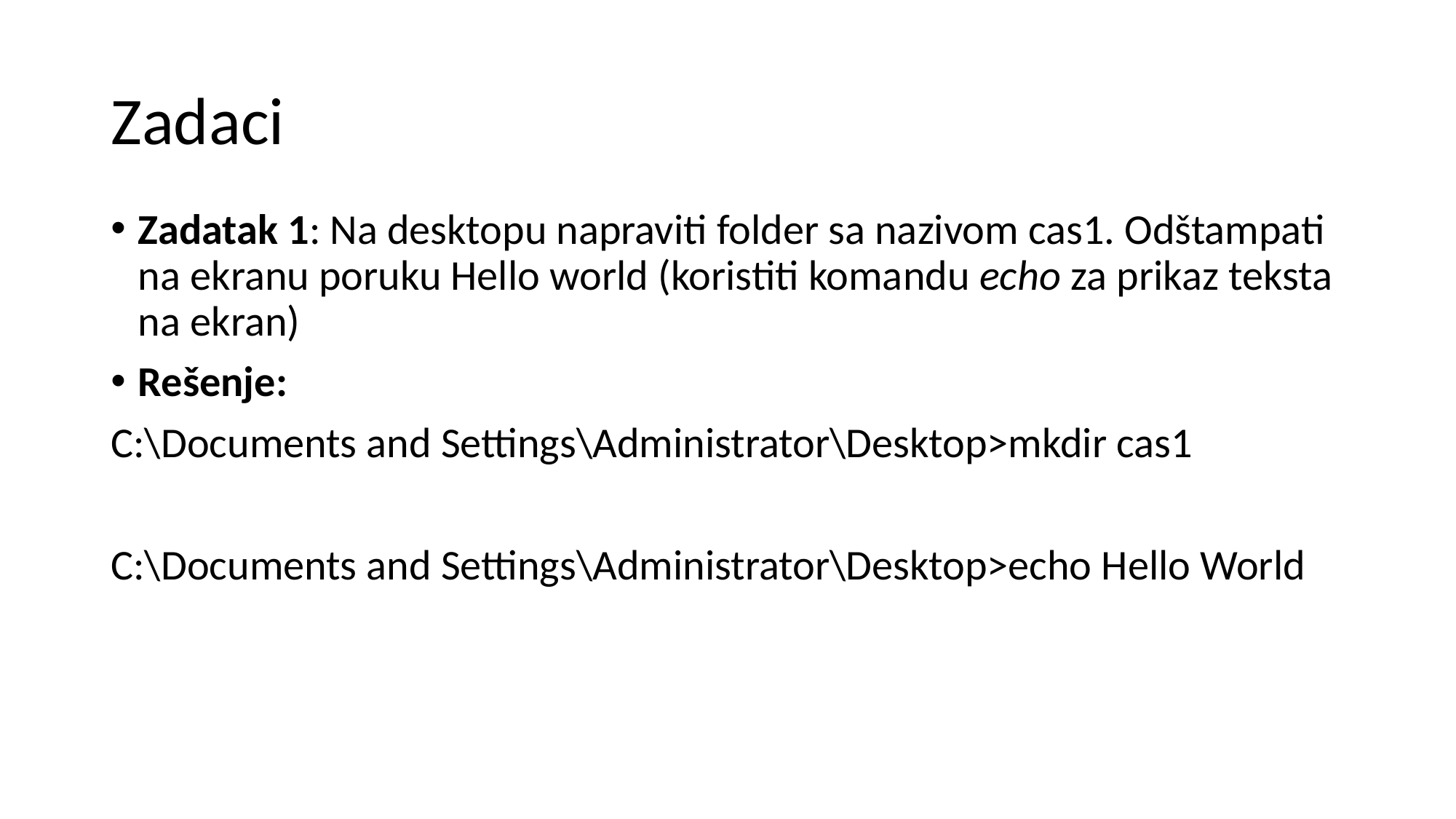

# Zadaci
Zadatak 1: Na desktopu napraviti folder sa nazivom cas1. Odštampati na ekranu poruku Hello world (koristiti komandu echo za prikaz teksta na ekran)
Rešenje:
C:\Documents and Settings\Administrator\Desktop>mkdir cas1

C:\Documents and Settings\Administrator\Desktop>echo Hello World